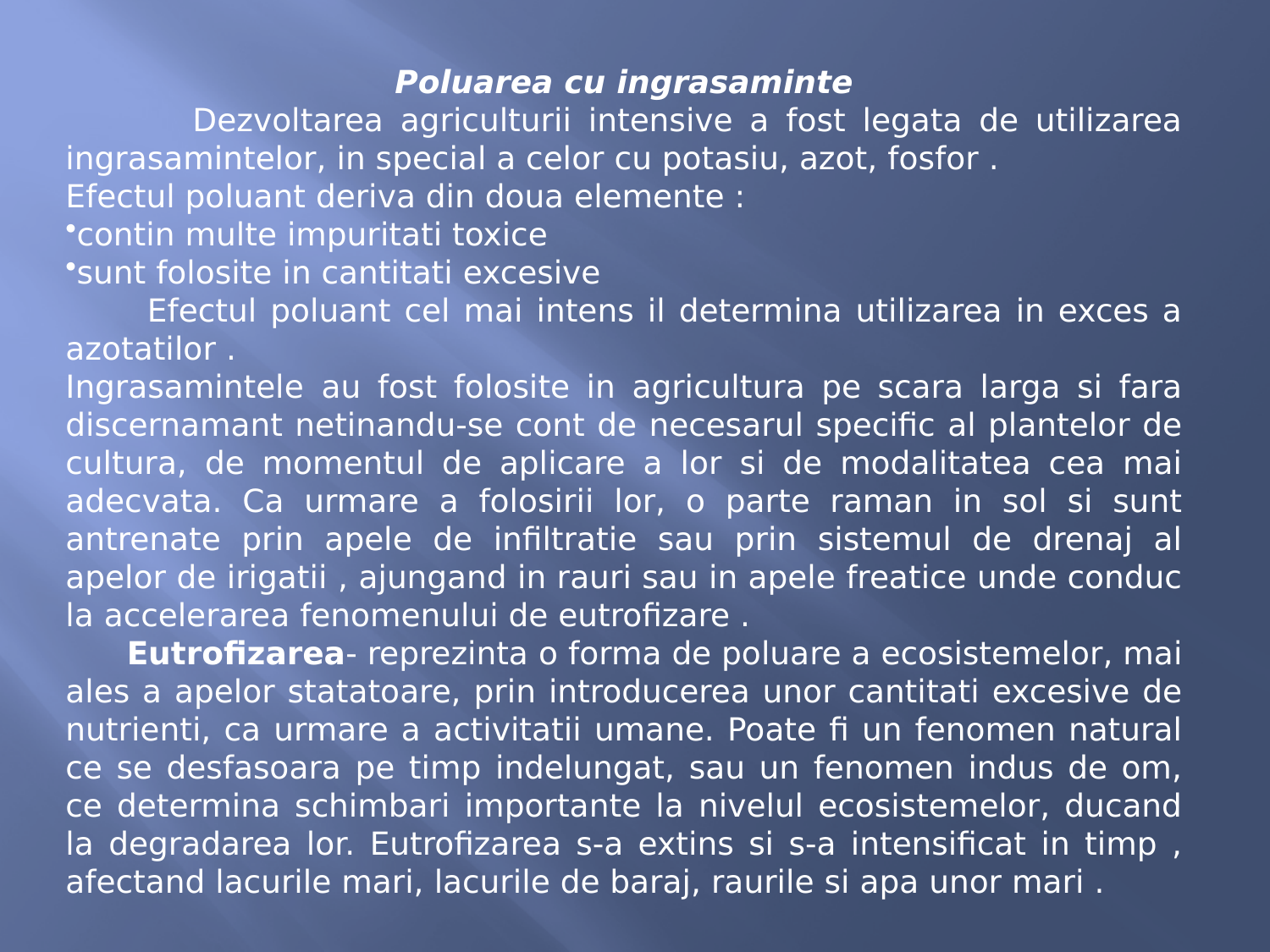

Poluarea cu ingrasaminte
	Dezvoltarea agriculturii intensive a fost legata de utilizarea ingrasamintelor, in special a celor cu potasiu, azot, fosfor .
Efectul poluant deriva din doua elemente :
contin multe impuritati toxice
sunt folosite in cantitati excesive
      Efectul poluant cel mai intens il determina utilizarea in exces a azotatilor .
Ingrasamintele au fost folosite in agricultura pe scara larga si fara discernamant netinandu-se cont de necesarul specific al plantelor de cultura, de momentul de aplicare a lor si de modalitatea cea mai adecvata. Ca urmare a folosirii lor, o parte raman in sol si sunt antrenate prin apele de infiltratie sau prin sistemul de drenaj al apelor de irigatii , ajungand in rauri sau in apele freatice unde conduc la accelerarea fenomenului de eutrofizare .
      Eutrofizarea- reprezinta o forma de poluare a ecosistemelor, mai ales a apelor statatoare, prin introducerea unor cantitati excesive de nutrienti, ca urmare a activitatii umane. Poate fi un fenomen natural ce se desfasoara pe timp indelungat, sau un fenomen indus de om, ce determina schimbari importante la nivelul ecosistemelor, ducand la degradarea lor. Eutrofizarea s-a extins si s-a intensificat in timp , afectand lacurile mari, lacurile de baraj, raurile si apa unor mari .